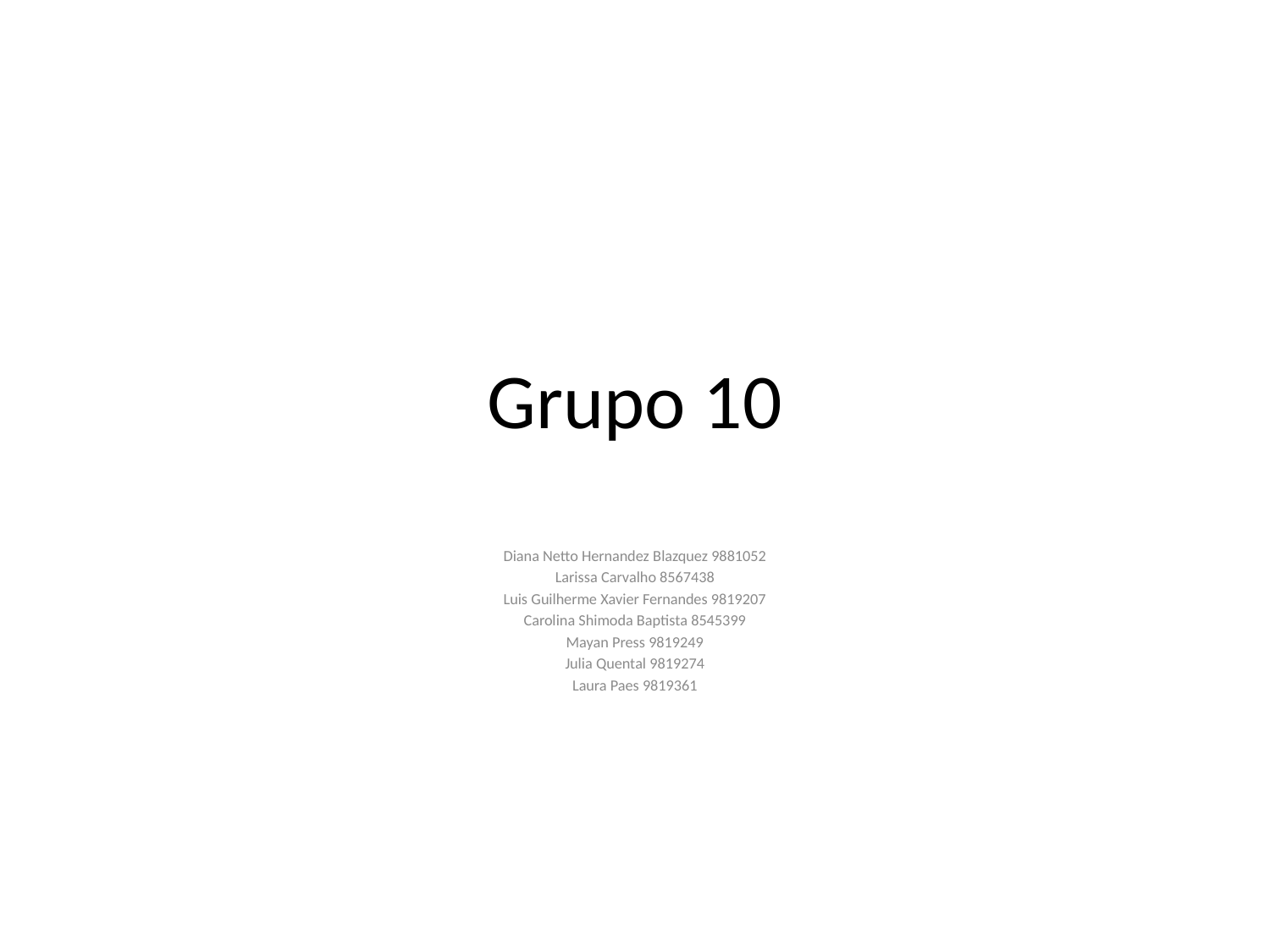

# Grupo 10
Diana Netto Hernandez Blazquez 9881052
Larissa Carvalho 8567438
Luis Guilherme Xavier Fernandes 9819207
Carolina Shimoda Baptista 8545399
Mayan Press 9819249
Julia Quental 9819274
Laura Paes 9819361